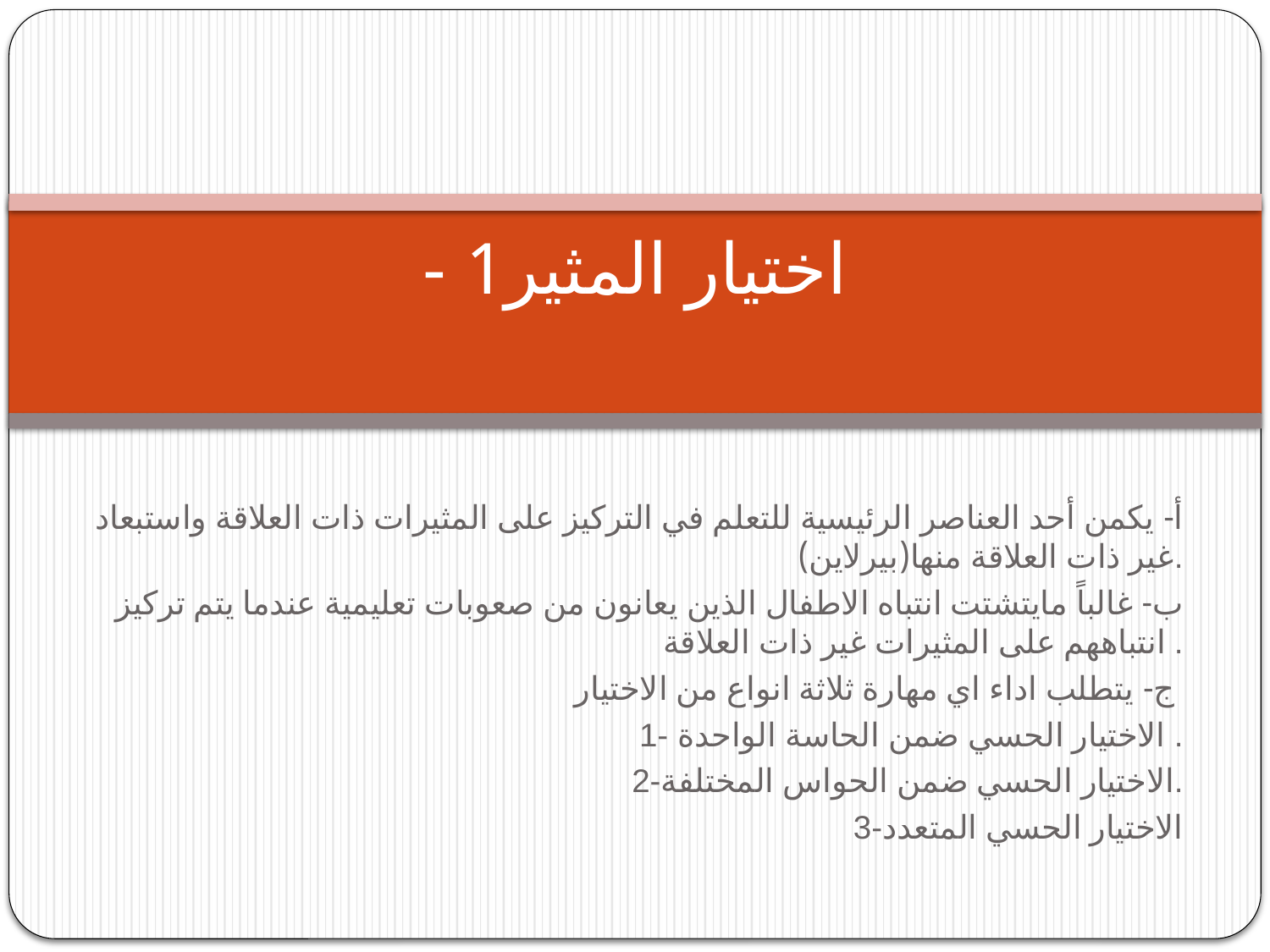

# - اختيار المثير1

أ- يكمن أحد العناصر الرئيسية للتعلم في التركيز على المثيرات ذات العلاقة واستبعاد غير ذات العلاقة منها(بيرلاين).
ب- غالباً مايتشتت انتباه الاطفال الذين يعانون من صعوبات تعليمية عندما يتم تركيز انتباههم على المثيرات غير ذات العلاقة .
ج- يتطلب اداء اي مهارة ثلاثة انواع من الاختيار
1- الاختيار الحسي ضمن الحاسة الواحدة .
2-الاختيار الحسي ضمن الحواس المختلفة.
3-الاختيار الحسي المتعدد